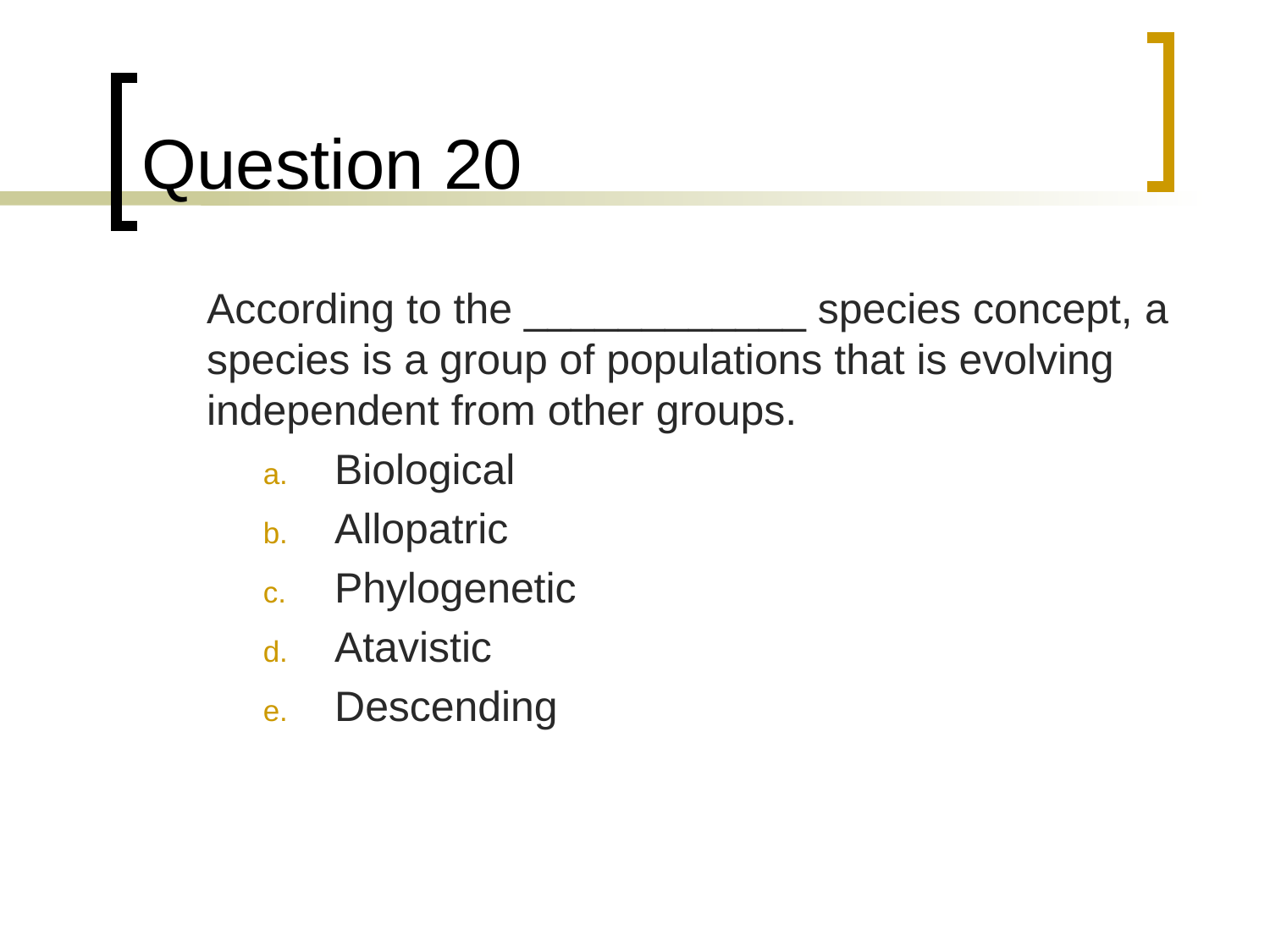

# Question 20
	According to the ____________ species concept, a species is a group of populations that is evolving independent from other groups.
Biological
Allopatric
Phylogenetic
Atavistic
Descending